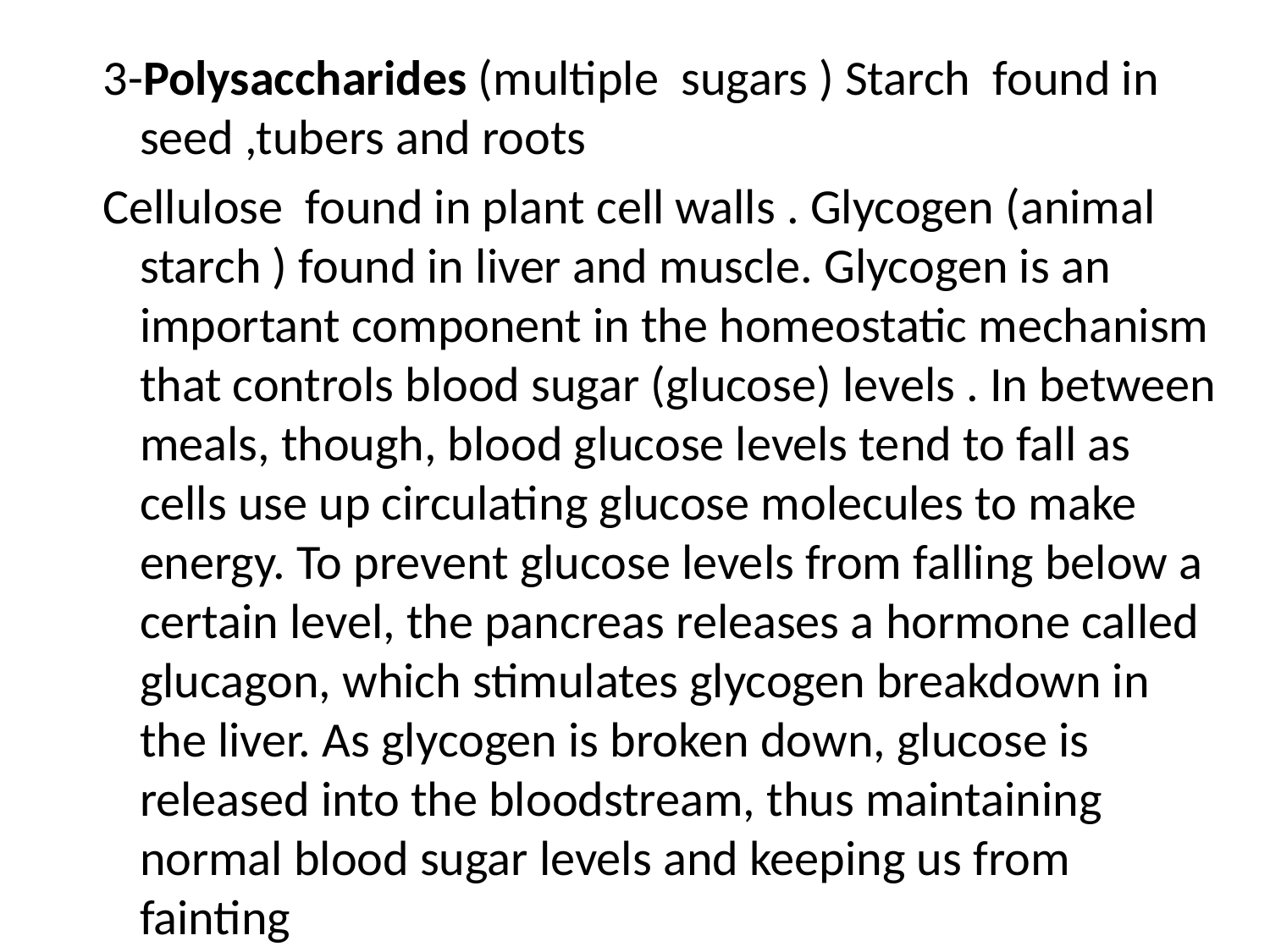

#
 3-Polysaccharides (multiple  sugars ) Starch  found in seed ,tubers and roots
 Cellulose  found in plant cell walls . Glycogen (animal  starch ) found in liver and muscle. Glycogen is an important component in the homeostatic mechanism that controls blood sugar (glucose) levels . In between meals, though, blood glucose levels tend to fall as cells use up circulating glucose molecules to make energy. To prevent glucose levels from falling below a certain level, the pancreas releases a hormone called glucagon, which stimulates glycogen breakdown in the liver. As glycogen is broken down, glucose is released into the bloodstream, thus maintaining normal blood sugar levels and keeping us from fainting